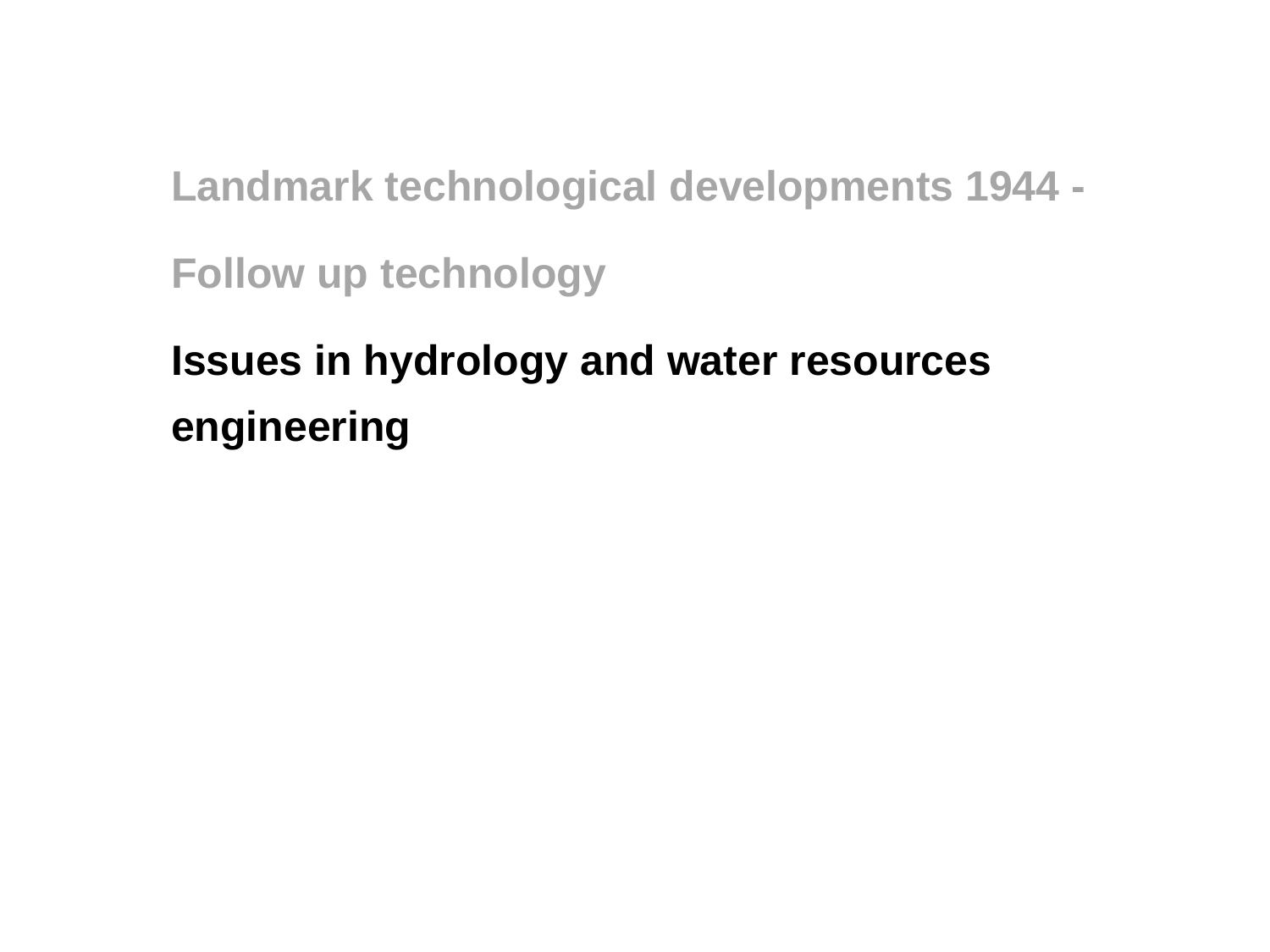

Landmark technological developments 1944 -
Follow up technology
Issues in hydrology and water resources engineering